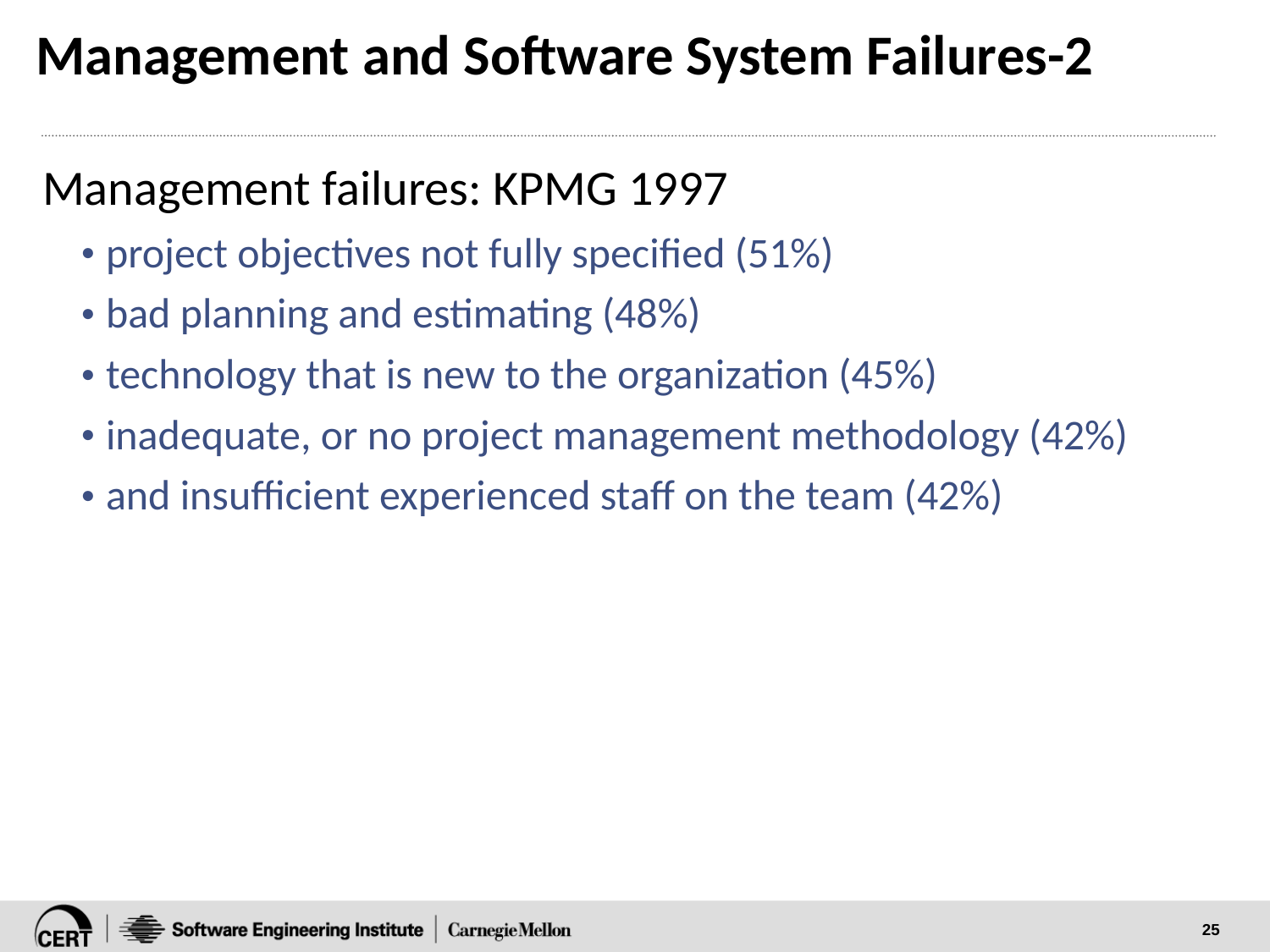

# Management and Software System Failures-2
Management failures: KPMG 1997
project objectives not fully specified (51%)
bad planning and estimating (48%)
technology that is new to the organization (45%)
inadequate, or no project management methodology (42%)
and insufficient experienced staff on the team (42%)